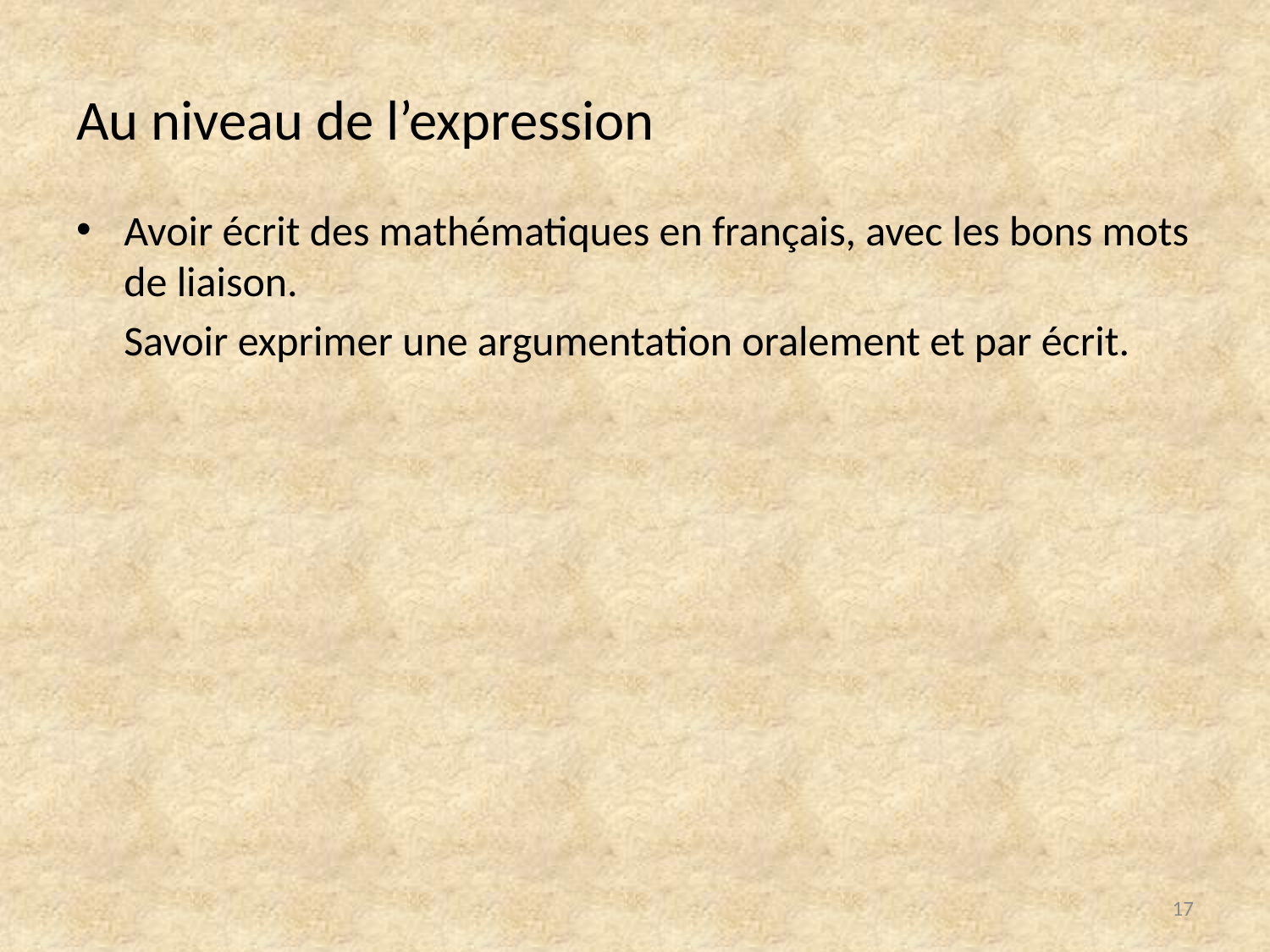

# Au niveau de l’expression
Avoir écrit des mathématiques en français, avec les bons mots de liaison.
	Savoir exprimer une argumentation oralement et par écrit.

17